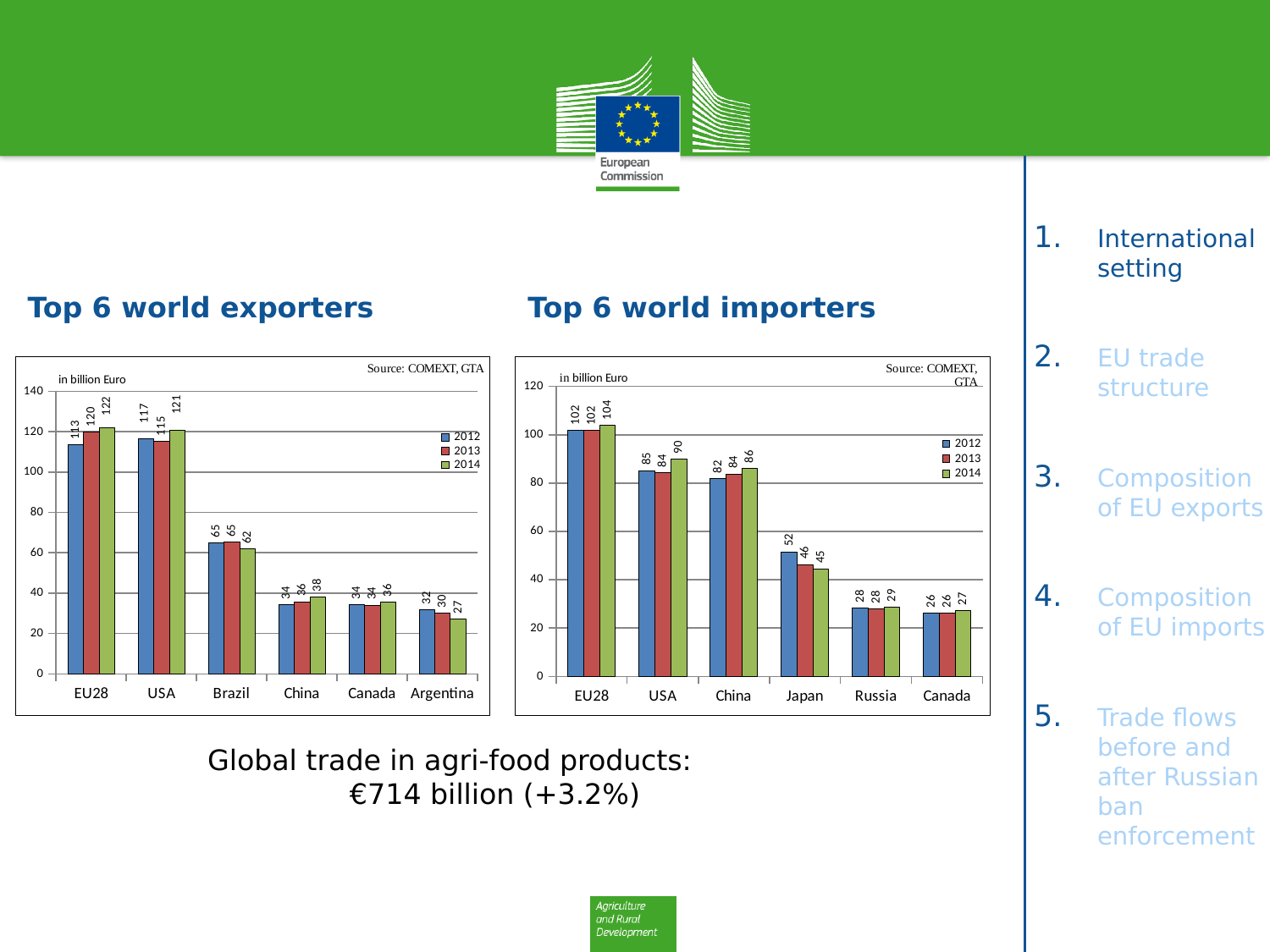

International setting

EU trade structure

Composition of EU exports

Composition of EU imports

Trade flows before and after Russian ban enforcement
# Top 6 world exporters
Top 6 world importers

### Chart

| Category |  |  |  |
|---|---|---|---|
| EU28 | 113.4785241 | 120.01726788 | 121.89980461 |
| USA | 116.685396076 | 115.25438483900001 | 120.978773181 |
| Brazil | 64.91034784600001 | 65.237942137 | 61.948042437 |
| China | 34.48438728199999 | 35.820570577 | 38.111966322 |
| Canada | 34.434063817 | 34.08631507 | 35.740516498000005 |
| Argentina | 31.866430458 | 30.303053868 | 27.146174538 |

### Chart

| Category |  |  |  |
|---|---|---|---|
| EU28 | 101.86623256 | 101.76859196 | 103.94371740999999 |
| USA | 85.28802638699999 | 84.364056874 | 90.034554025 |
| China | 82.021447729 | 83.82110865000001 | 86.23009978 |
| Japan | 51.636179982 | 46.423779278 | 44.620784807 |
| Russia | 28.41075582 | 28.024687165 | 28.590009462999998 |
| Canada | 26.17462126 | 26.15894152 | 27.301906452 |
Global trade in agri-food products:
€714 billion (+3.2%)